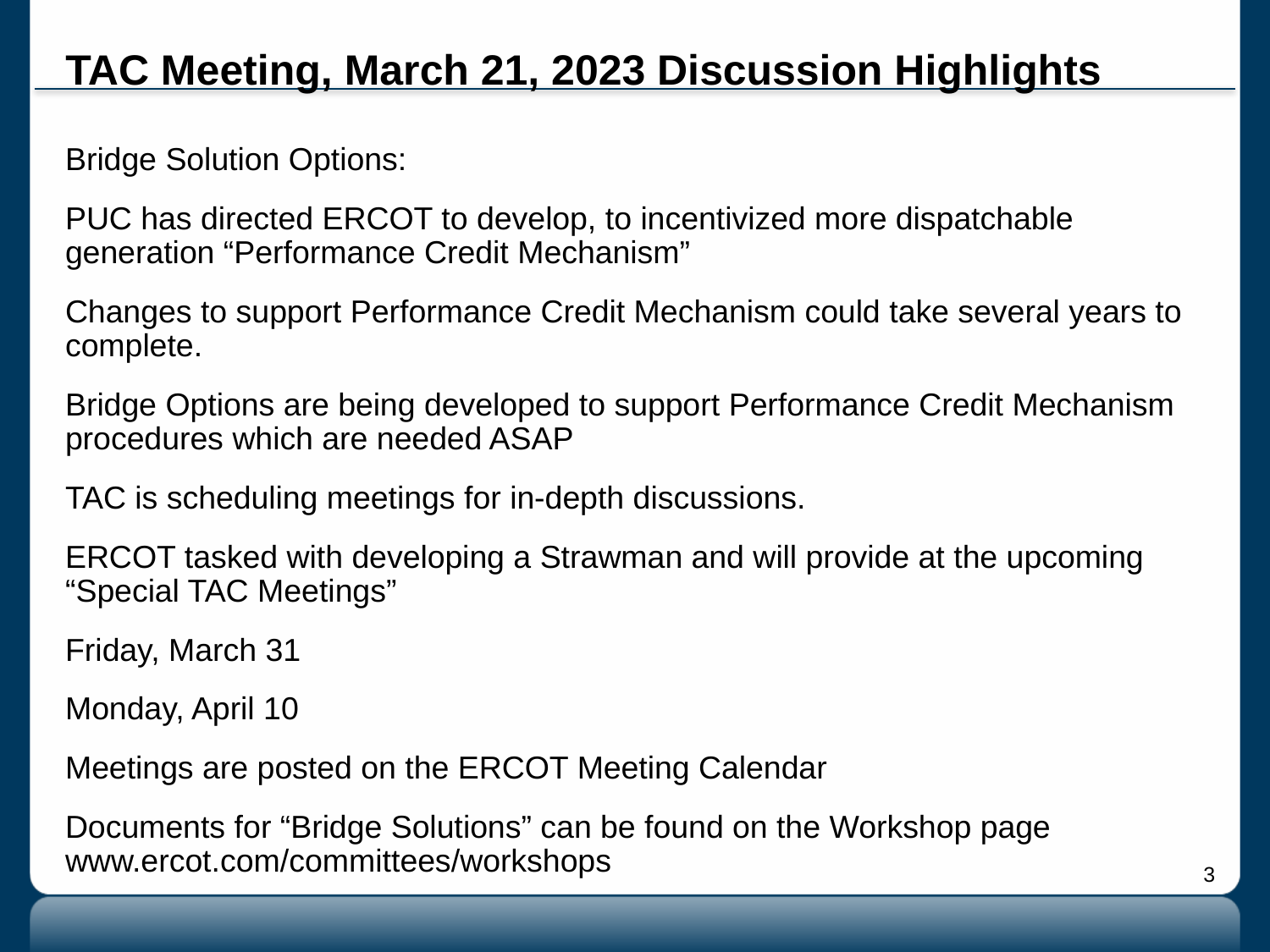

# TAC Meeting, March 21, 2023 Discussion Highlights
Bridge Solution Options:
PUC has directed ERCOT to develop, to incentivized more dispatchable generation “Performance Credit Mechanism”
Changes to support Performance Credit Mechanism could take several years to complete.
Bridge Options are being developed to support Performance Credit Mechanism procedures which are needed ASAP
TAC is scheduling meetings for in-depth discussions.
ERCOT tasked with developing a Strawman and will provide at the upcoming “Special TAC Meetings”
Friday, March 31
Monday, April 10
Meetings are posted on the ERCOT Meeting Calendar
Documents for “Bridge Solutions” can be found on the Workshop page www.ercot.com/committees/workshops